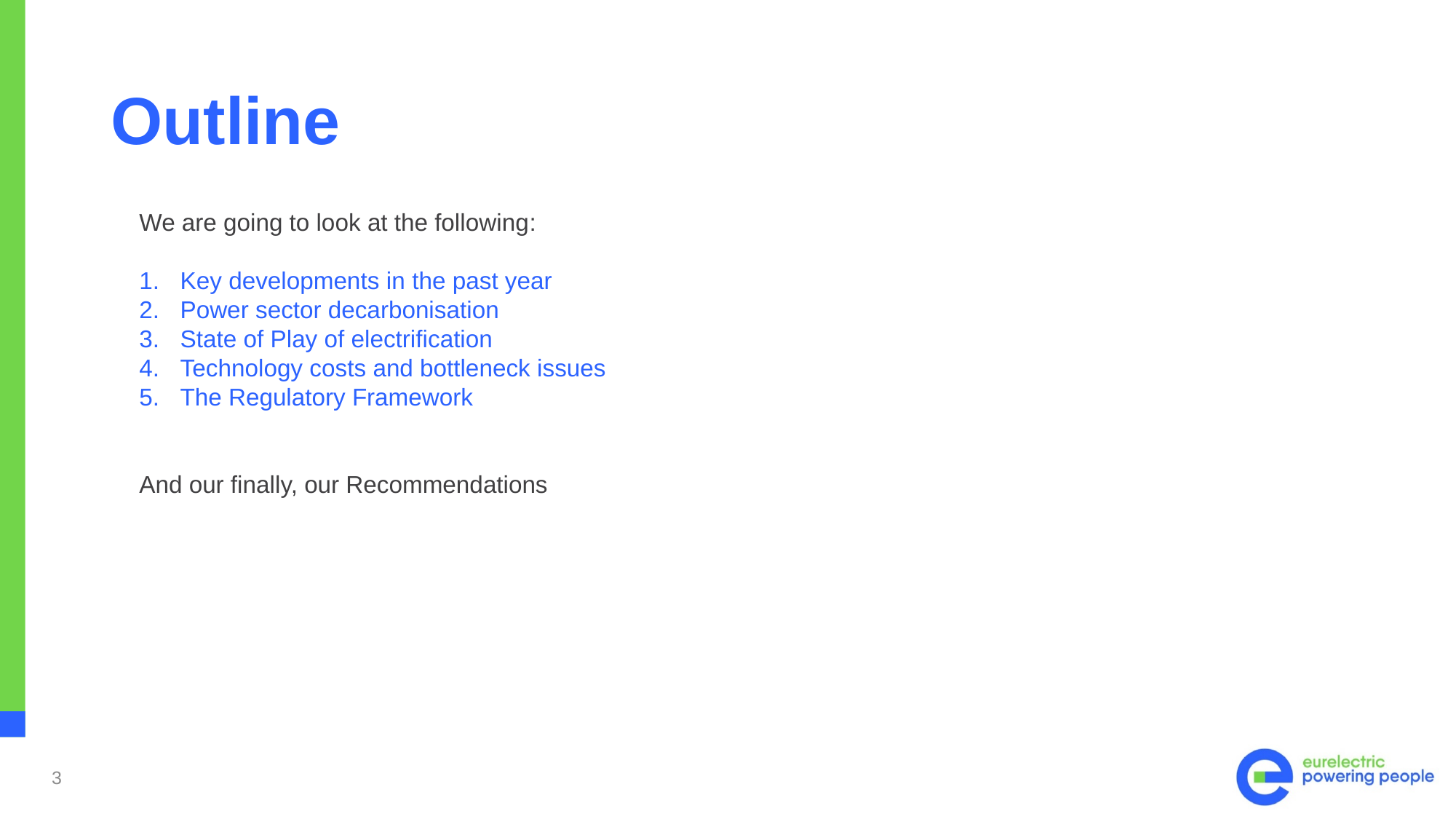

# Outline
We are going to look at the following:

Key developments in the past year
Power sector decarbonisation
State of Play of electrification
Technology costs and bottleneck issues
The Regulatory Framework

And our finally, our Recommendations

3